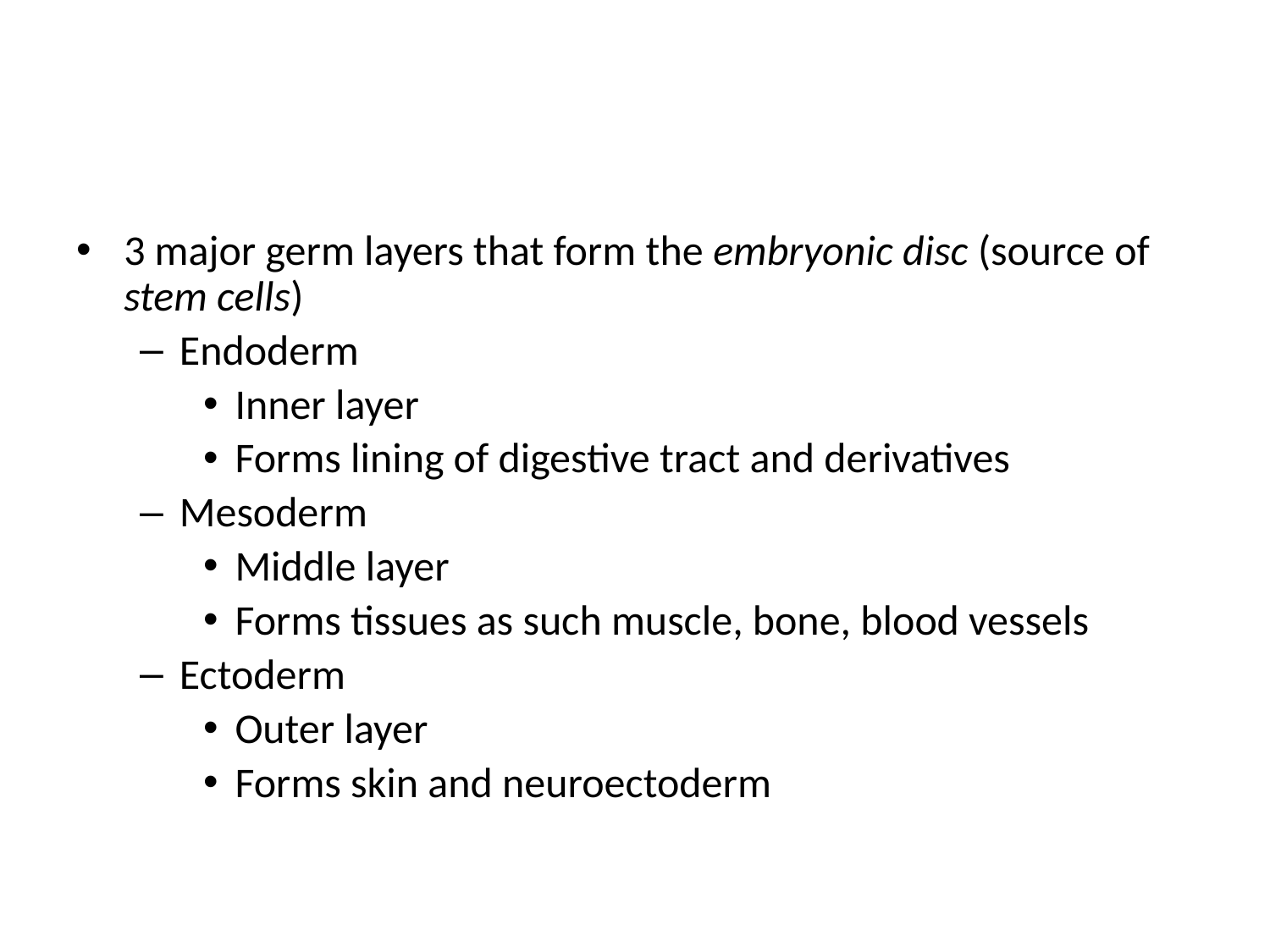

3 major germ layers that form the embryonic disc (source of stem cells)
Endoderm
Inner layer
Forms lining of digestive tract and derivatives
Mesoderm
Middle layer
Forms tissues as such muscle, bone, blood vessels
Ectoderm
Outer layer
Forms skin and neuroectoderm